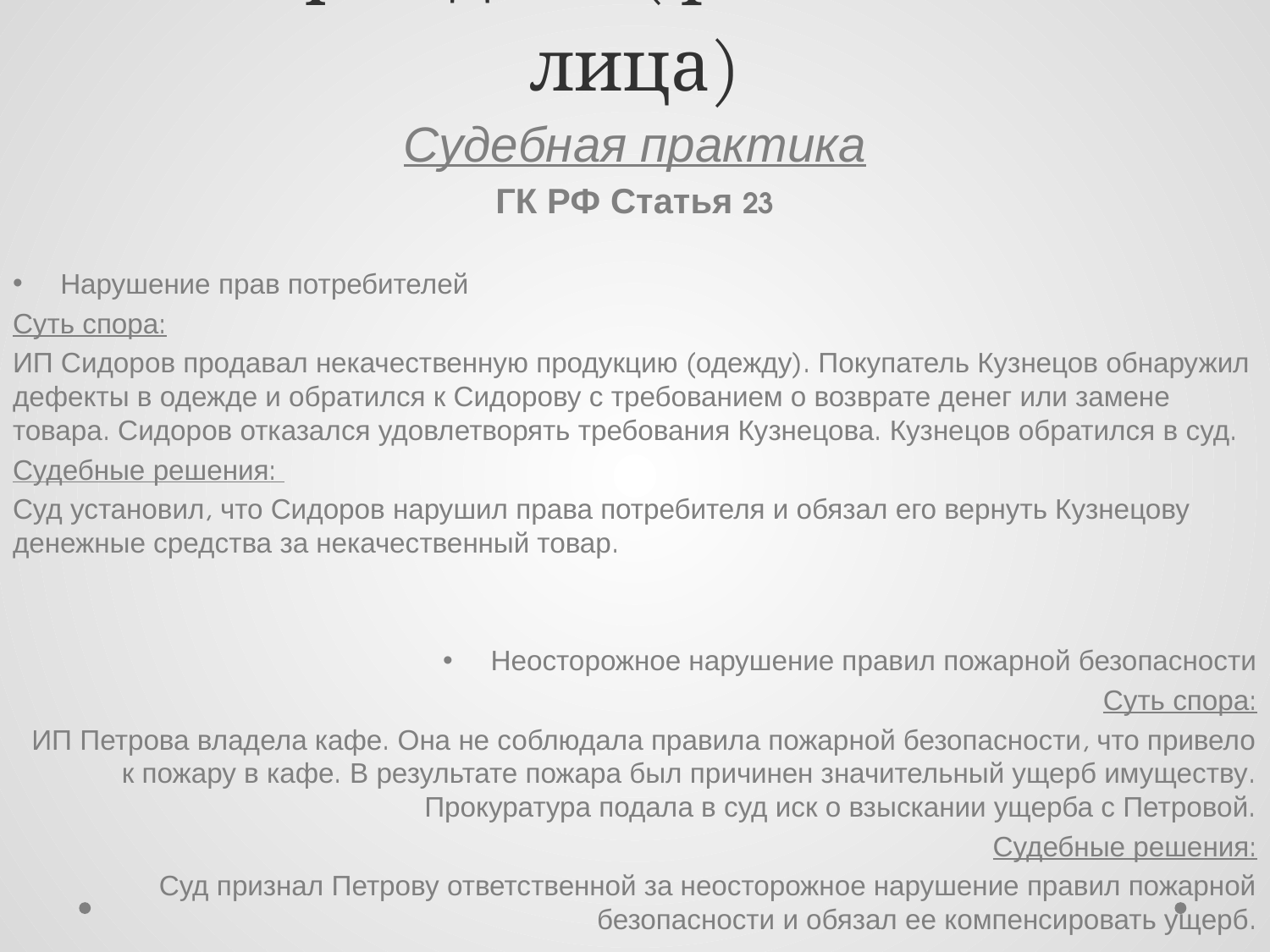

# 3.  Граждане (физические лица)
Судебная практика
ГК РФ Статья 23

Нарушение прав потребителей
Суть спора:
ИП Сидоров продавал некачественную продукцию (одежду). Покупатель Кузнецов обнаружил дефекты в одежде и обратился к Сидорову с требованием о возврате денег или замене товара. Сидоров отказался удовлетворять требования Кузнецова. Кузнецов обратился в суд.
Судебные решения:
Суд установил, что Сидоров нарушил права потребителя и обязал его вернуть Кузнецову денежные средства за некачественный товар.

Неосторожное нарушение правил пожарной безопасности
Суть спора:
ИП Петрова владела кафе. Она не соблюдала правила пожарной безопасности, что привело к пожару в кафе. В результате пожара был причинен значительный ущерб имуществу. Прокуратура подала в суд иск о взыскании ущерба с Петровой.
Судебные решения:
Суд признал Петрову ответственной за неосторожное нарушение правил пожарной безопасности и обязал ее компенсировать ущерб.